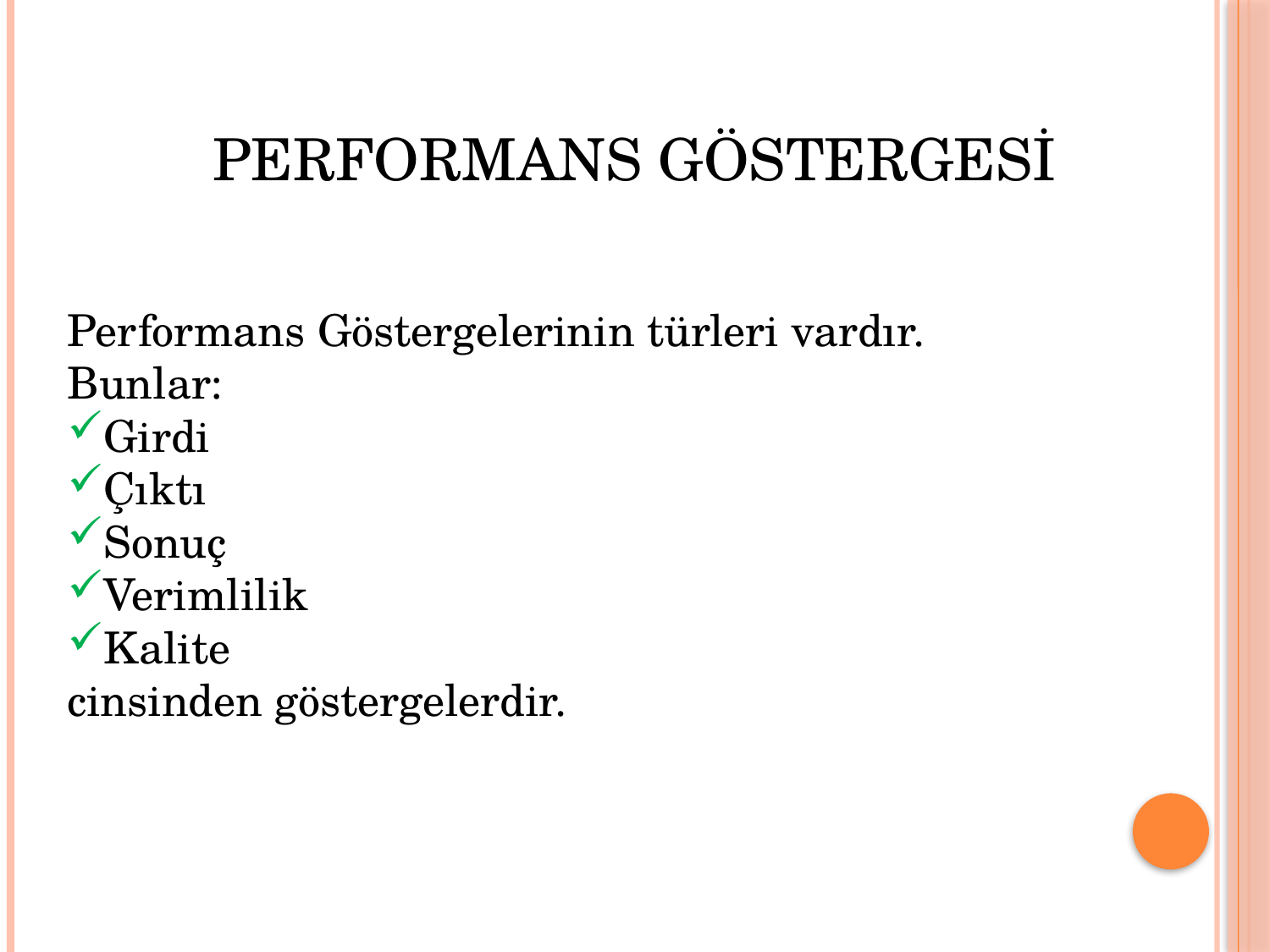

PERFORMANS GÖSTERGESİ
Performans Göstergelerinin türleri vardır.
Bunlar:
Girdi
Çıktı
Sonuç
Verimlilik
Kalite
cinsinden göstergelerdir.